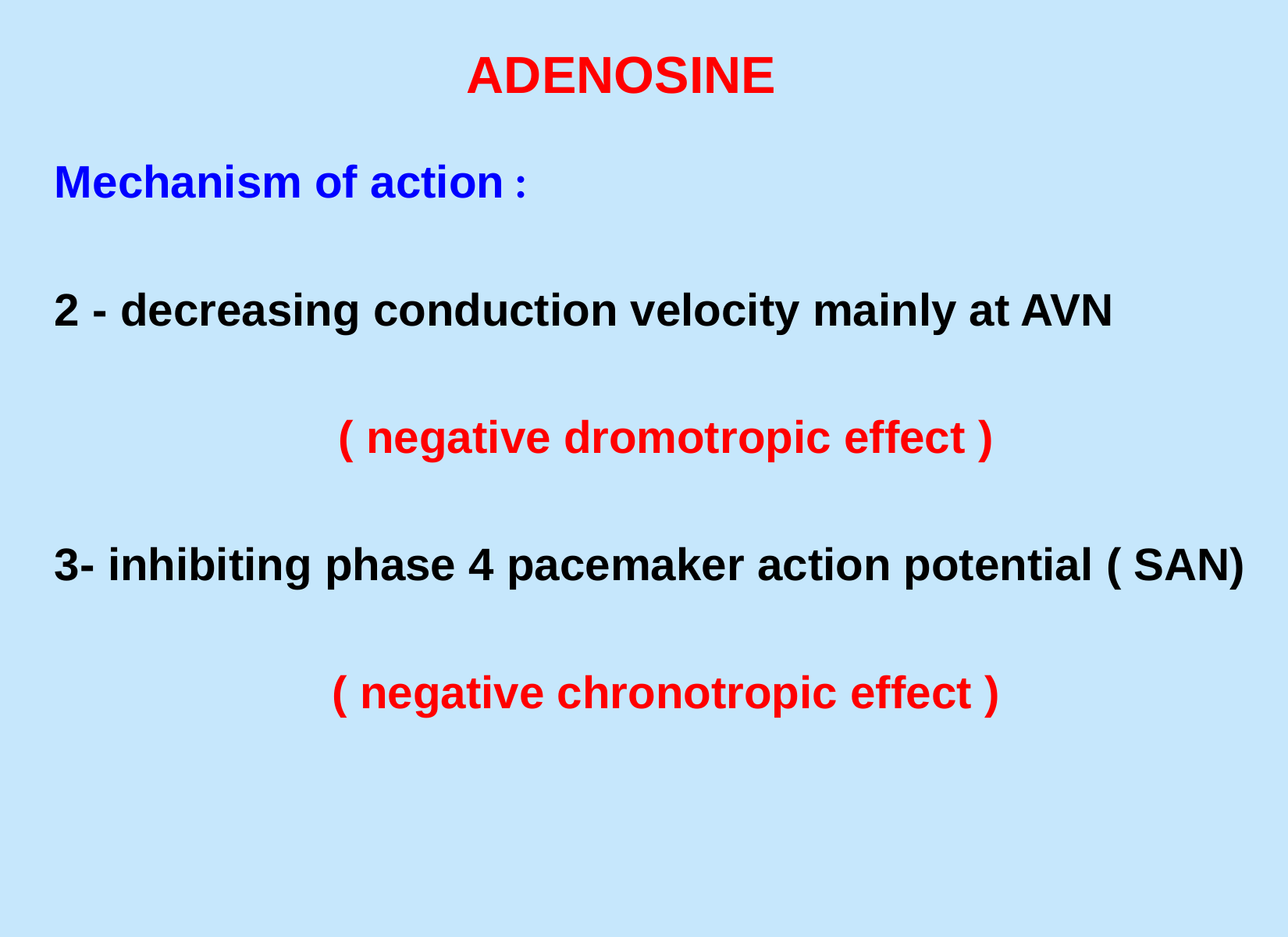

# ADENOSINE
Mechanism of action :

2 - decreasing conduction velocity mainly at AVN

( negative dromotropic effect )

3- inhibiting phase 4 pacemaker action potential ( SAN)

( negative chronotropic effect )